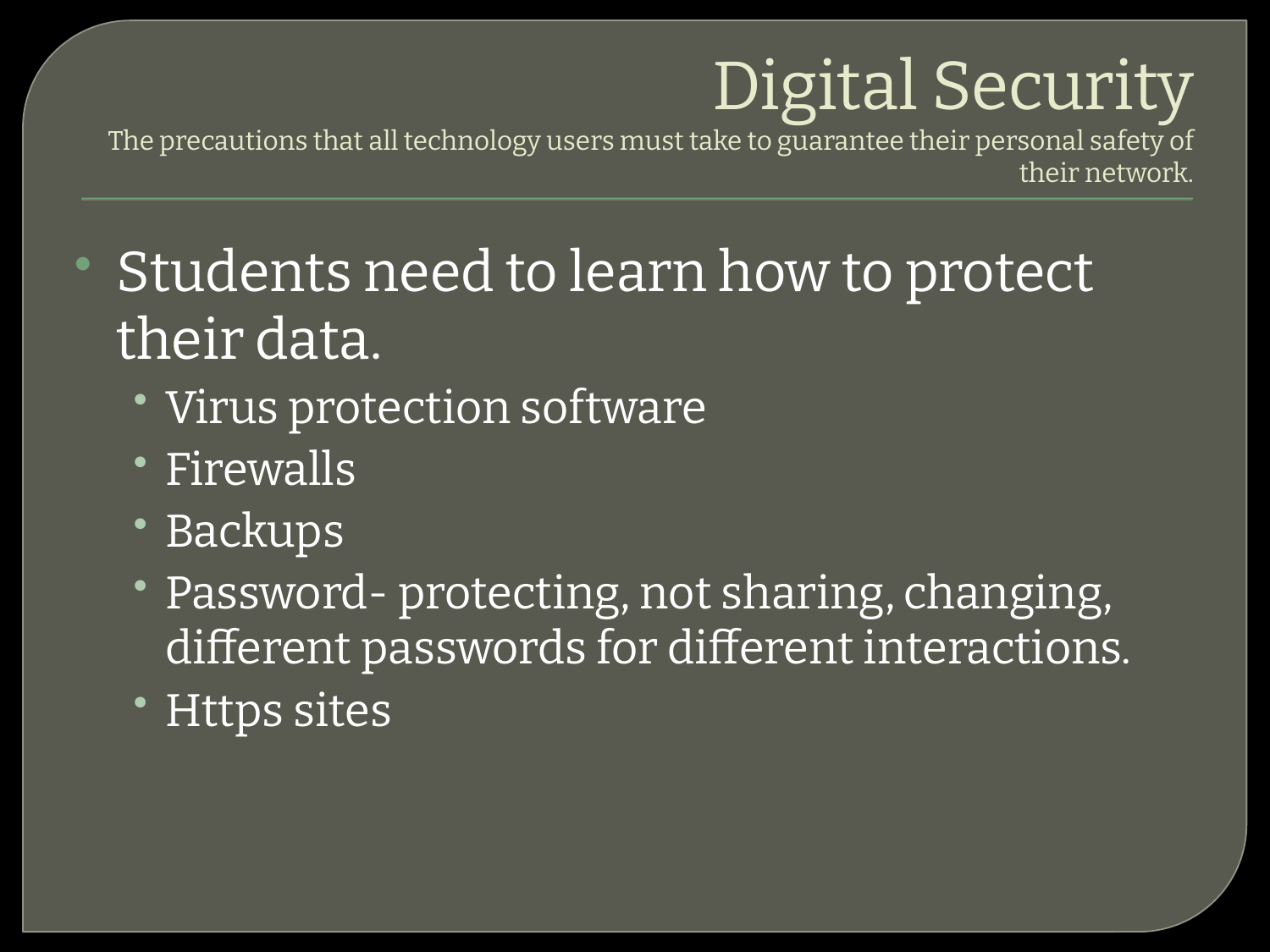

# Digital Security The precautions that all technology users must take to guarantee their personal safety of their network.
Students need to learn how to protect their data.
Virus protection software
Firewalls
Backups
Password- protecting, not sharing, changing, different passwords for different interactions.
Https sites